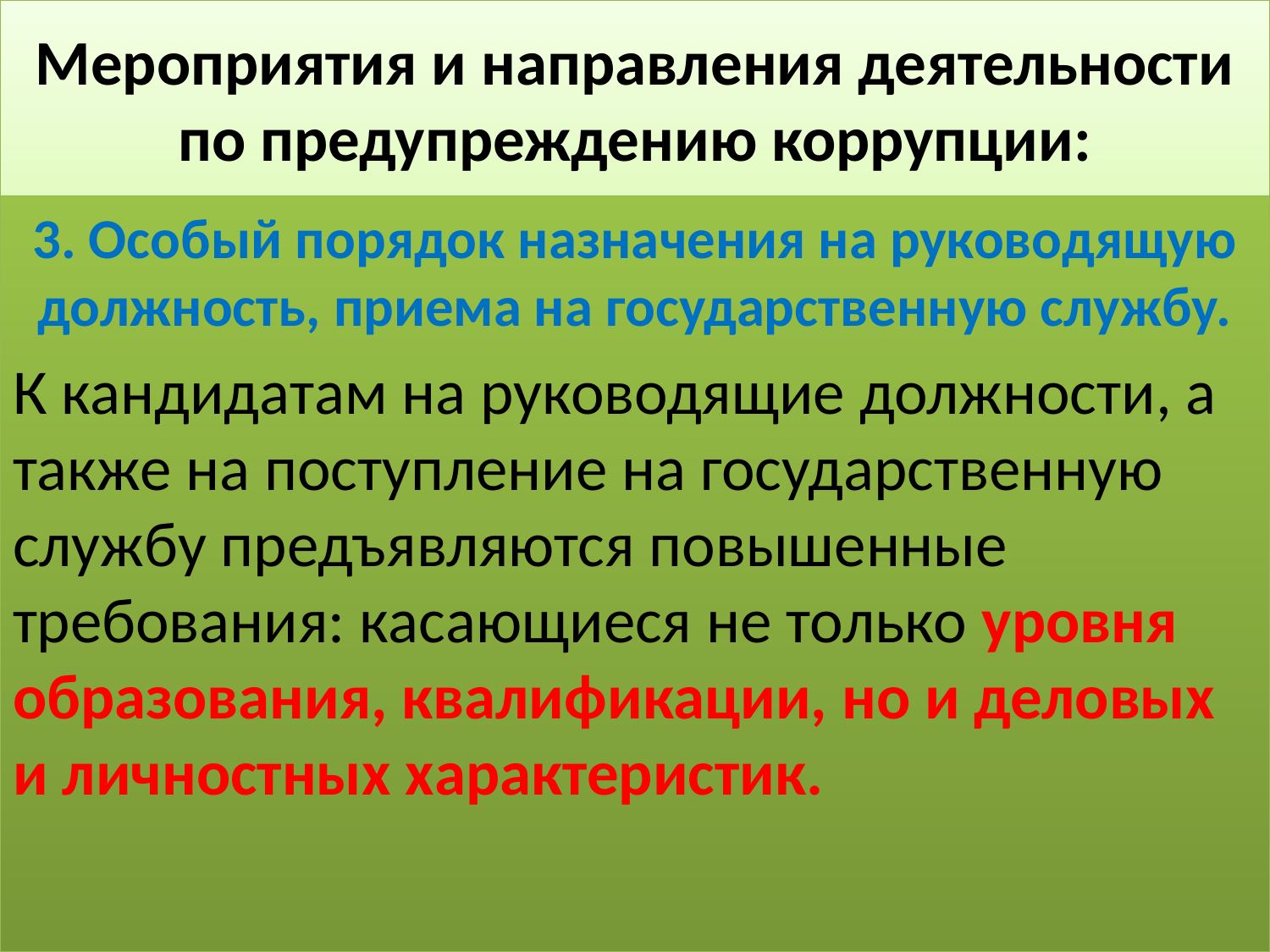

# Мероприятия и направления деятельности по предупреждению коррупции:
3. Особый порядок назначения на руководящую должность, приема на государственную службу.
К кандидатам на руководящие должности, а также на поступление на государственную службу предъявляются повышенные требования: касающиеся не только уровня образования, квалификации, но и деловых и личностных характеристик.
17